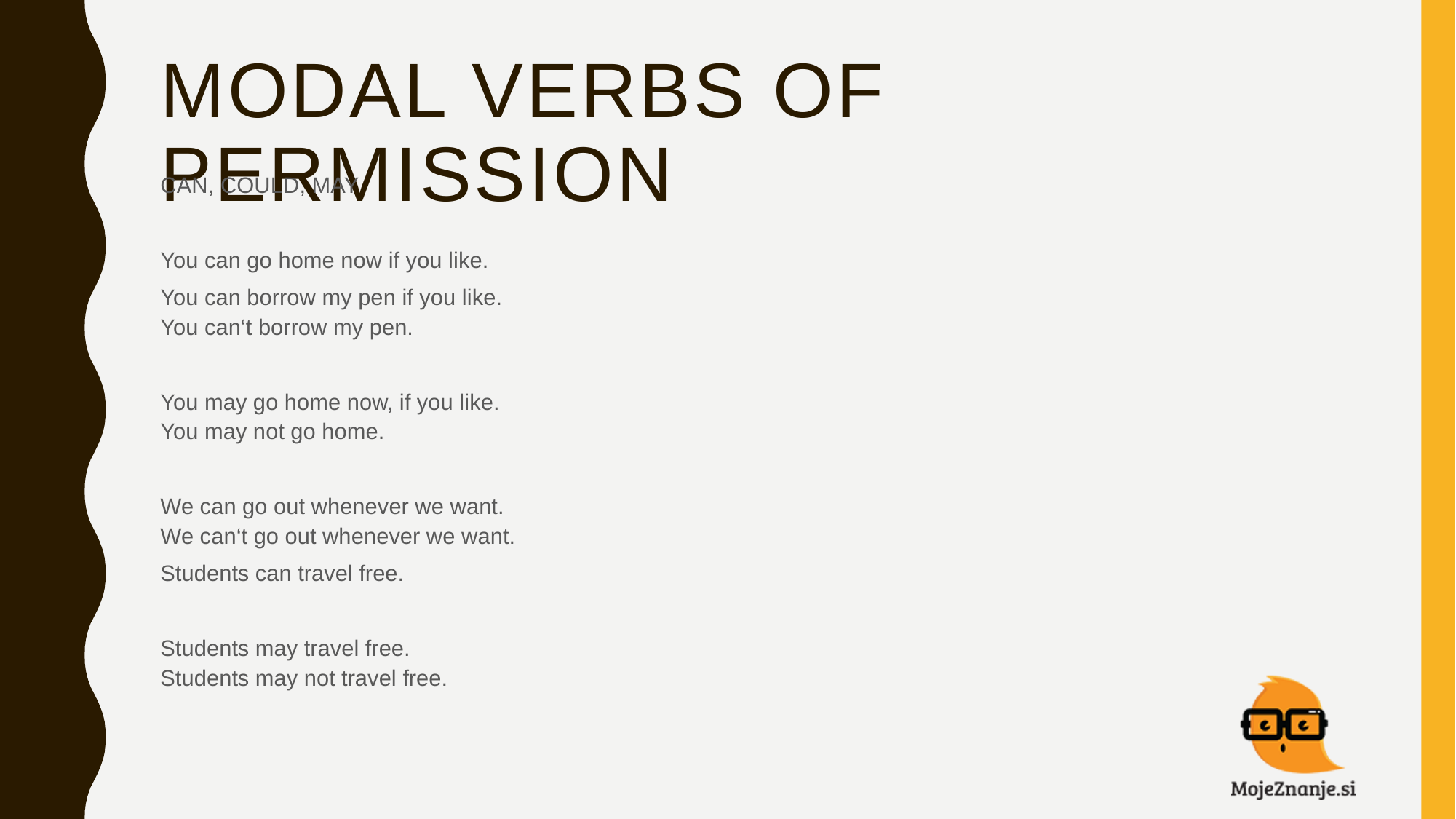

# MODAL VERBS OF PERMISSION
CAN, COULD, MAY

You can go home now if you like.
You can borrow my pen if you like.
You can‘t borrow my pen.

You may go home now, if you like.
You may not go home.

We can go out whenever we want.
We can‘t go out whenever we want.
Students can travel free.

Students may travel free.
Students may not travel free.